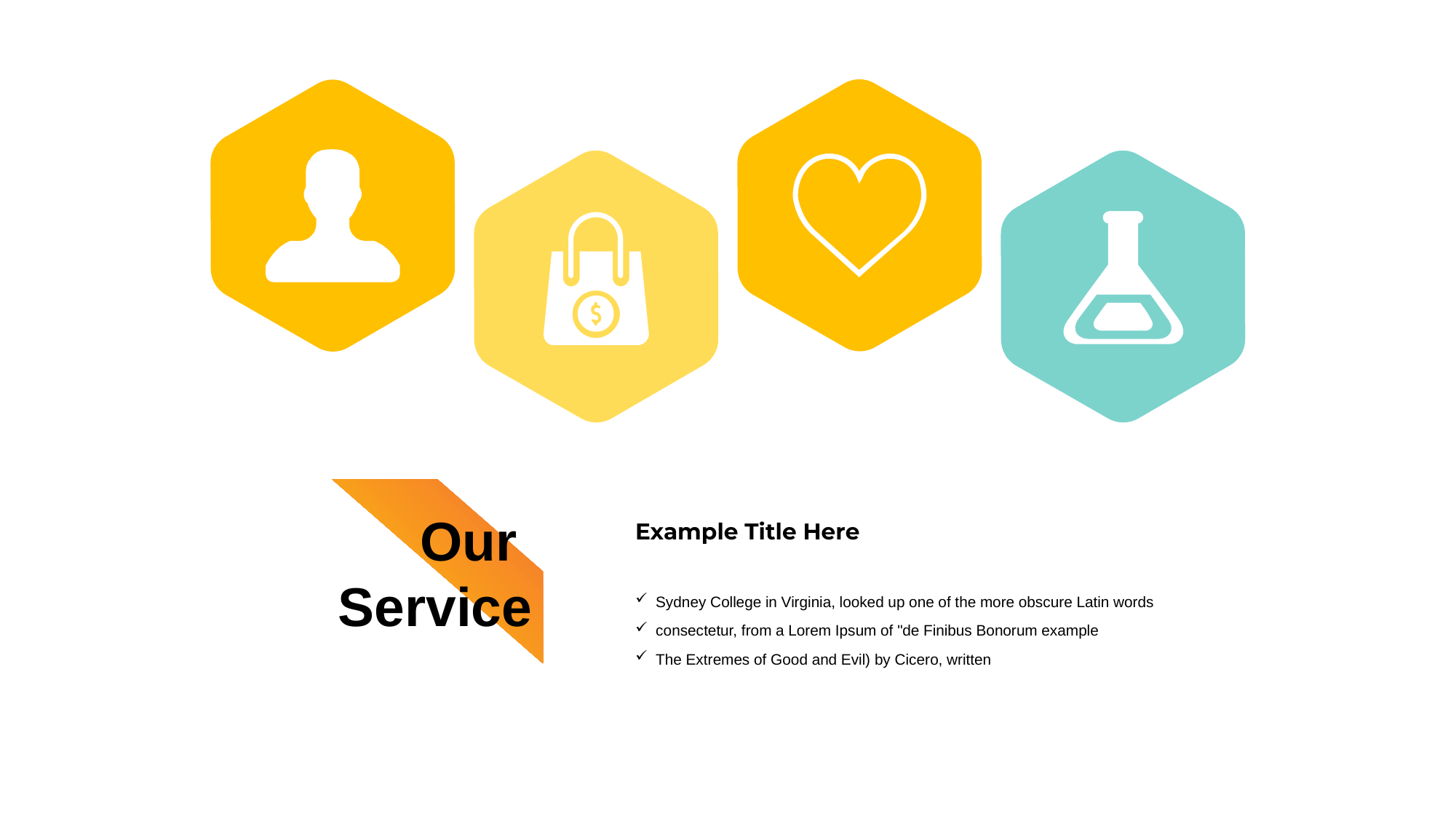

Our
Service
Example Title Here

Sydney College in Virginia, looked up one of the more obscure Latin words
consectetur, from a Lorem Ipsum of "de Finibus Bonorum example
The Extremes of Good and Evil) by Cicero, written